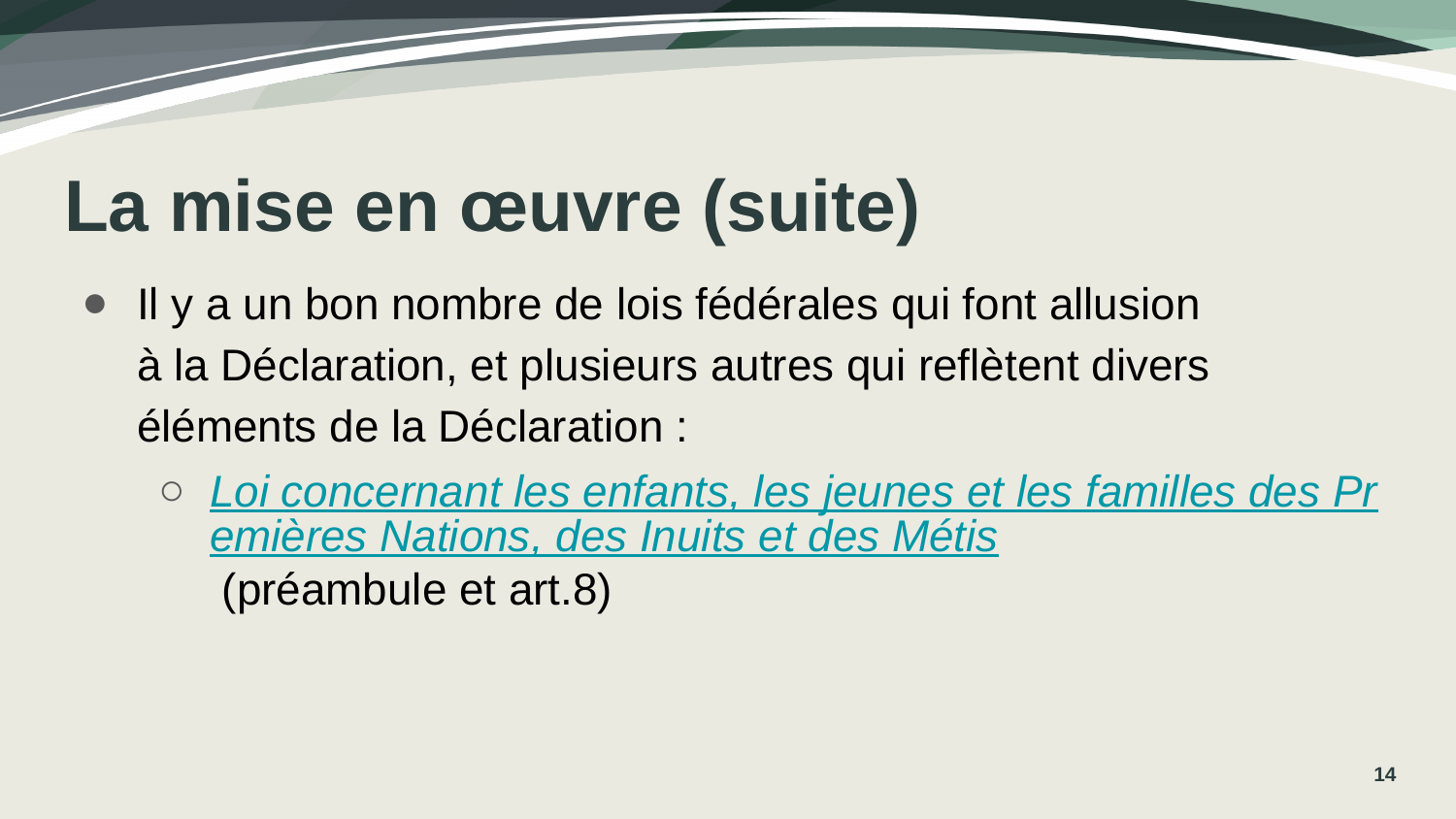

# La mise en œuvre (suite)
Il y a un bon nombre de lois fédérales qui font allusion
à la Déclaration, et plusieurs autres qui reflètent divers éléments de la Déclaration :
Loi concernant les enfants, les jeunes et les familles des Premières Nations, des Inuits et des Métis (préambule et art.8)
14